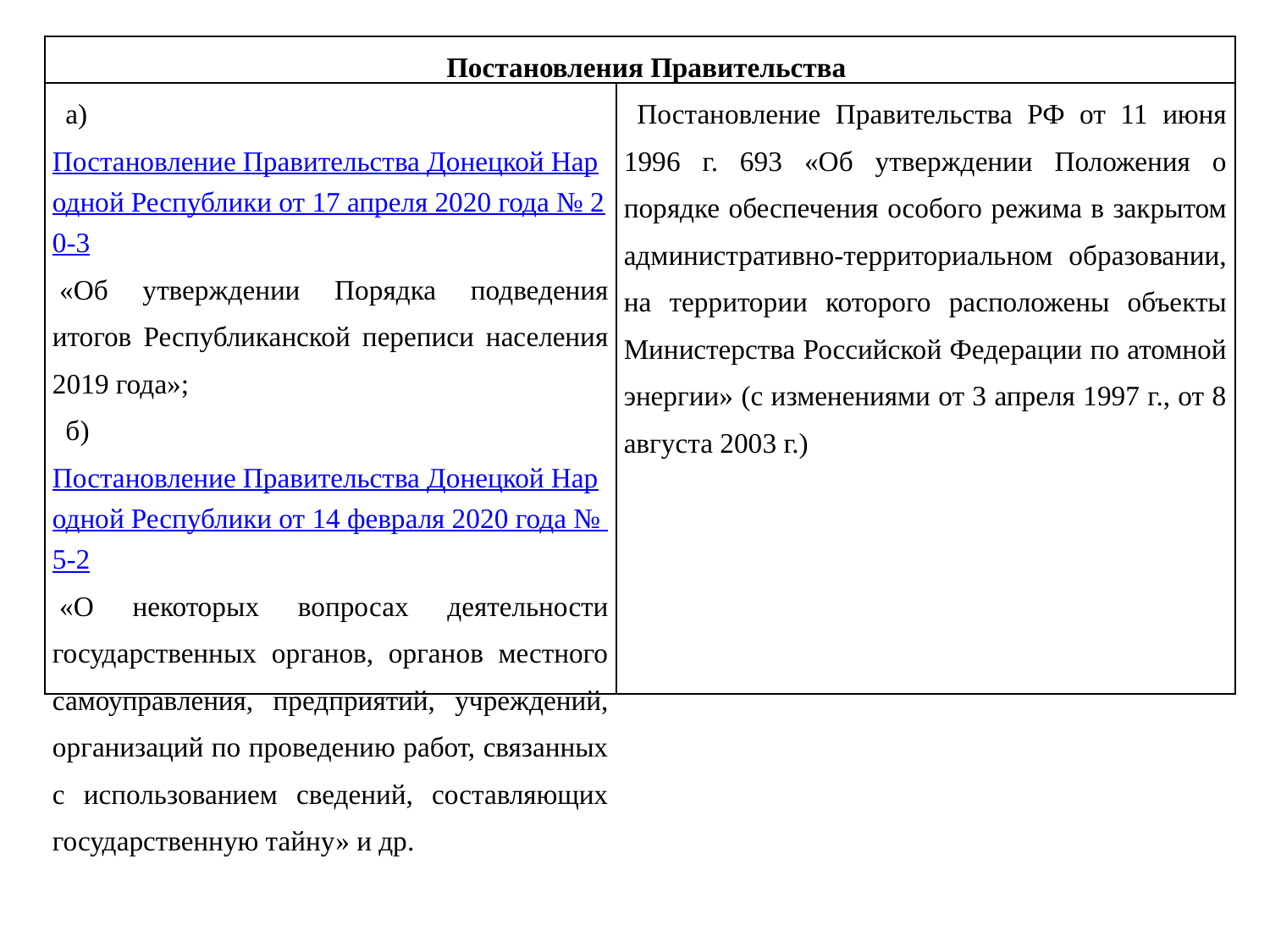

| Постановления Правительства |  |
| --- | --- |
| а) Постановление Правительства Донецкой Народной Республики от 17 апреля 2020 года № 20-3 «Об утверждении Порядка подведения итогов Республиканской переписи населения 2019 года»; б) Постановление Правительства Донецкой Народной Республики от 14 февраля 2020 года № 5-2 «О некоторых вопросах деятельности государственных органов, органов местного самоуправления, предприятий, учреждений, организаций по проведению работ, связанных с использованием сведений, составляющих государственную тайну» и др. | Постановление Правительства РФ от 11 июня 1996 г. 693 «Об утверждении Положения о порядке обеспечения особого режима в закрытом административно-территориальном образовании, на территории которого расположены объекты Министерства Российской Федерации по атомной энергии» (c изменениями от 3 апреля 1997 г., от 8 августа 2003 г.) |